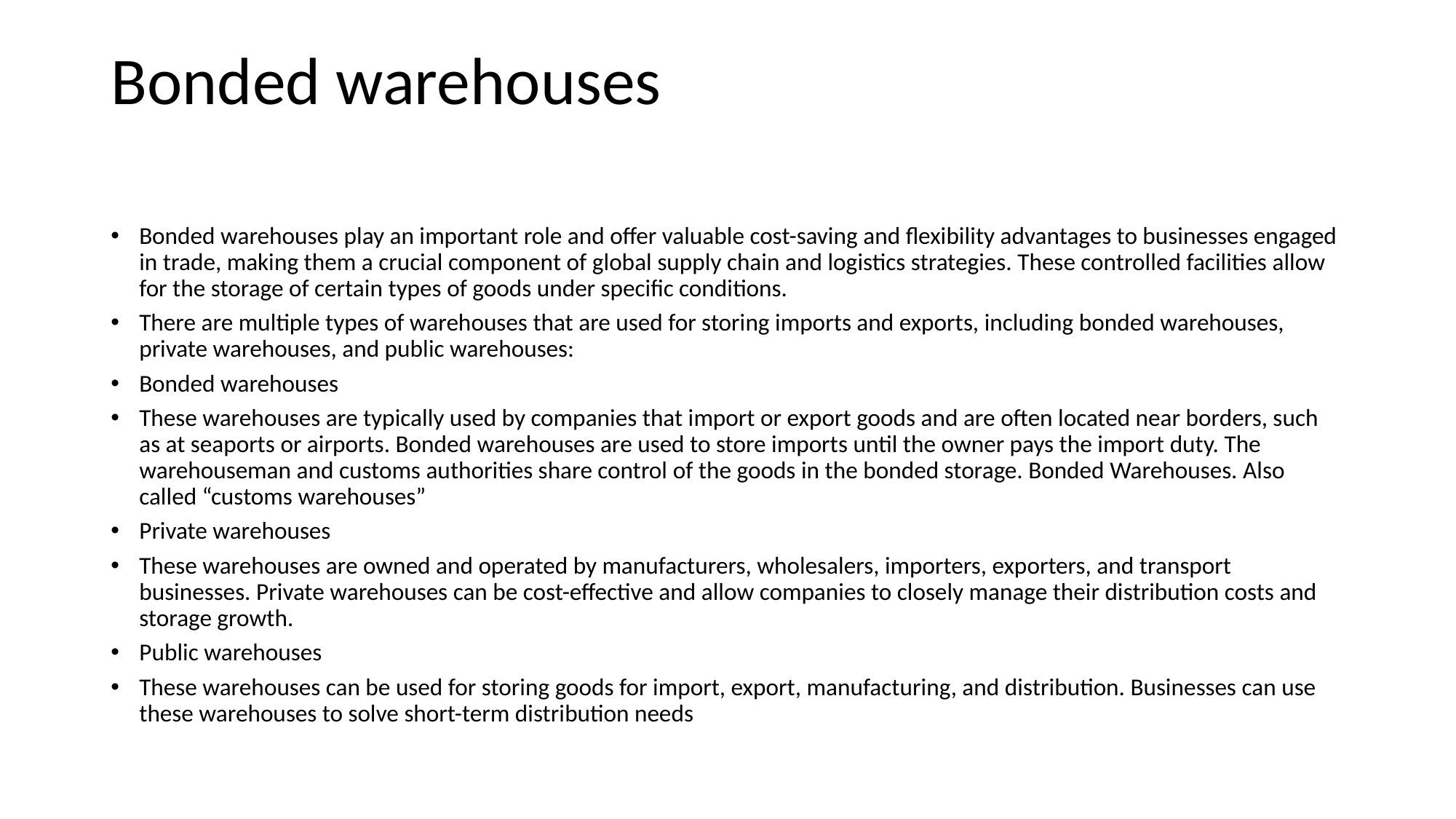

# Bonded warehouses
Bonded warehouses play an important role and offer valuable cost-saving and flexibility advantages to businesses engaged in trade, making them a crucial component of global supply chain and logistics strategies. These controlled facilities allow for the storage of certain types of goods under specific conditions.
There are multiple types of warehouses that are used for storing imports and exports, including bonded warehouses, private warehouses, and public warehouses:
Bonded warehouses
These warehouses are typically used by companies that import or export goods and are often located near borders, such as at seaports or airports. Bonded warehouses are used to store imports until the owner pays the import duty. The warehouseman and customs authorities share control of the goods in the bonded storage. Bonded Warehouses. Also called “customs warehouses”
Private warehouses
These warehouses are owned and operated by manufacturers, wholesalers, importers, exporters, and transport businesses. Private warehouses can be cost-effective and allow companies to closely manage their distribution costs and storage growth.
Public warehouses
These warehouses can be used for storing goods for import, export, manufacturing, and distribution. Businesses can use these warehouses to solve short-term distribution needs